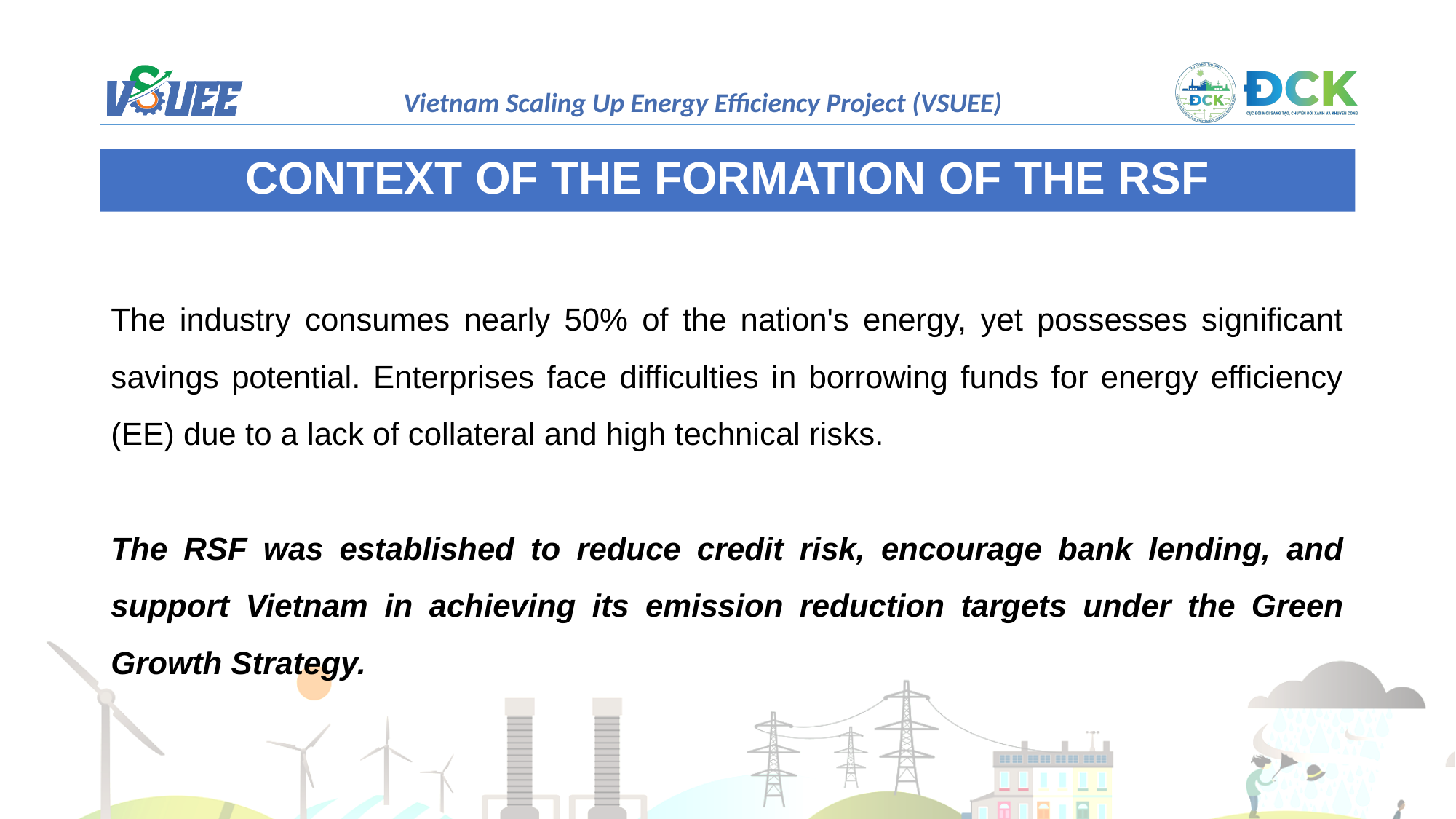

CONTEXT OF THE FORMATION OF THE RSF
The industry consumes nearly 50% of the nation's energy, yet possesses significant savings potential. Enterprises face difficulties in borrowing funds for energy efficiency (EE) due to a lack of collateral and high technical risks.

The RSF was established to reduce credit risk, encourage bank lending, and support Vietnam in achieving its emission reduction targets under the Green Growth Strategy.